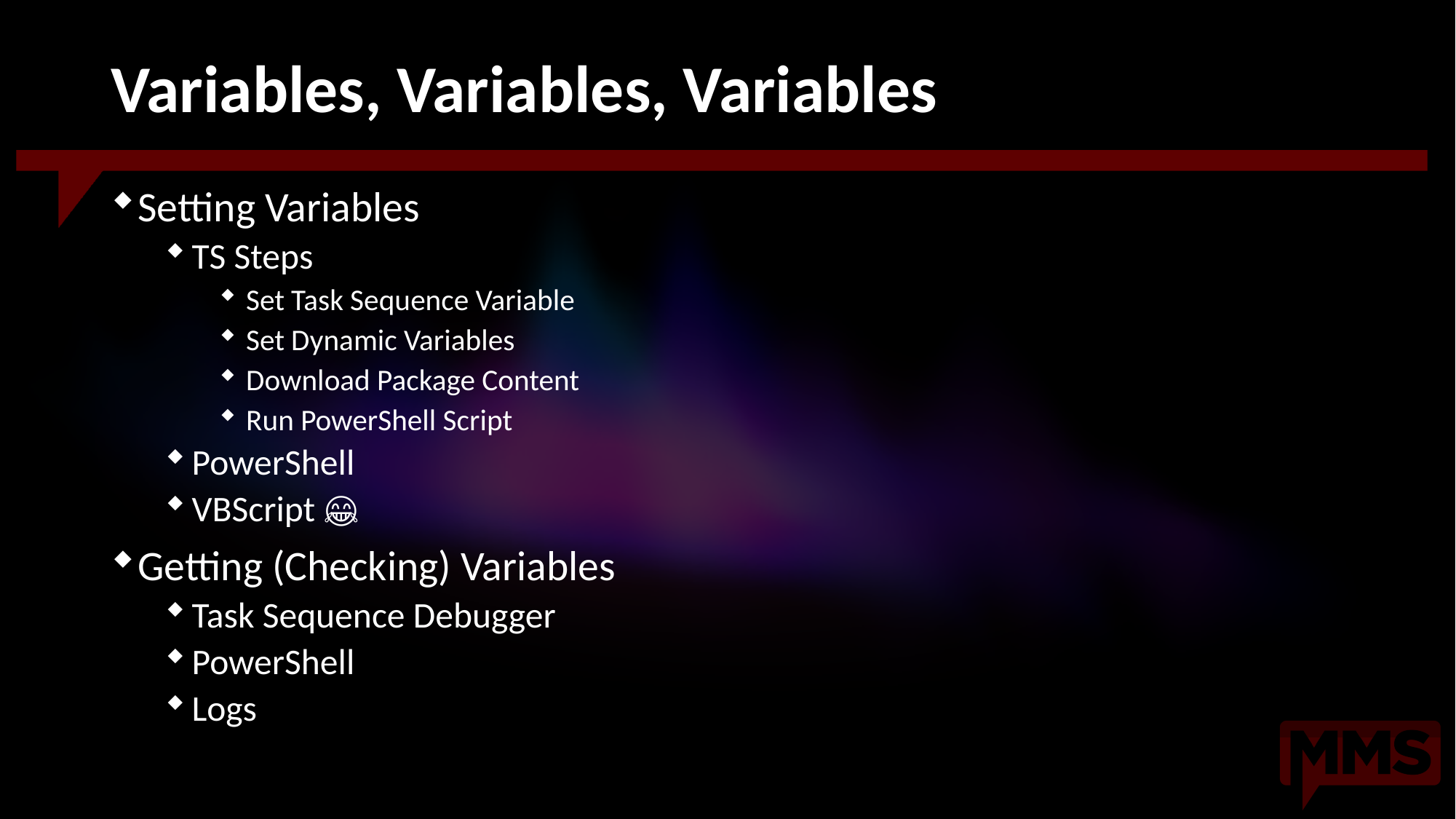

# Variables, Variables, Variables
Setting Variables
TS Steps
Set Task Sequence Variable
Set Dynamic Variables
Download Package Content
Run PowerShell Script
PowerShell
VBScript 😂
Getting (Checking) Variables
Task Sequence Debugger
PowerShell
Logs